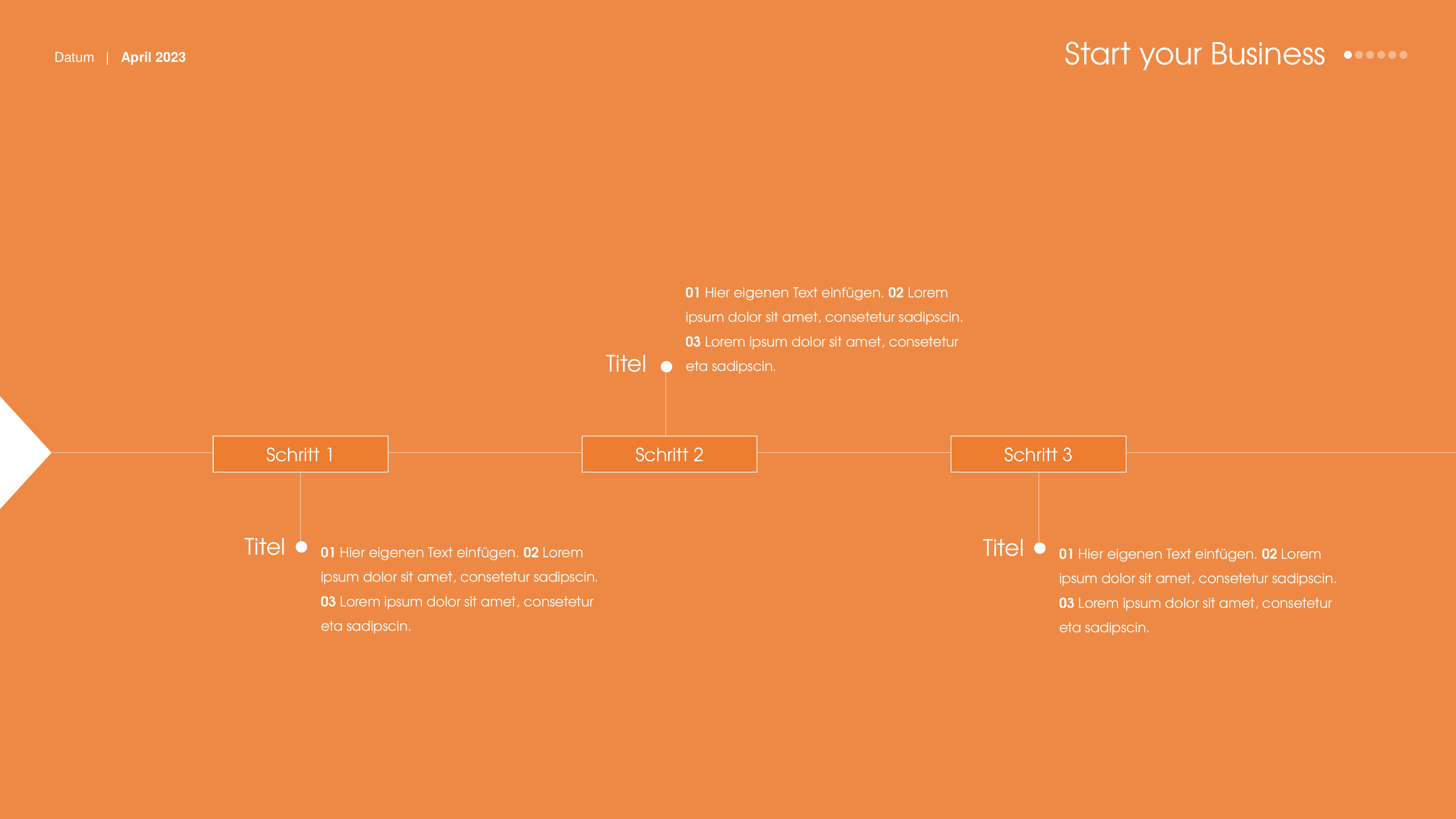

01 Hier eigenen Text einfügen. 02 Lorem ipsum dolor sit amet, consetetur sadipscin. 03 Lorem ipsum dolor sit amet, consetetur eta sadipscin.
Titel

Schritt 1
Schritt 2
Schritt 3
Titel
Titel
01 Hier eigenen Text einfügen. 02 Lorem ipsum dolor sit amet, consetetur sadipscin. 03 Lorem ipsum dolor sit amet, consetetur eta sadipscin.
01 Hier eigenen Text einfügen. 02 Lorem ipsum dolor sit amet, consetetur sadipscin. 03 Lorem ipsum dolor sit amet, consetetur eta sadipscin.